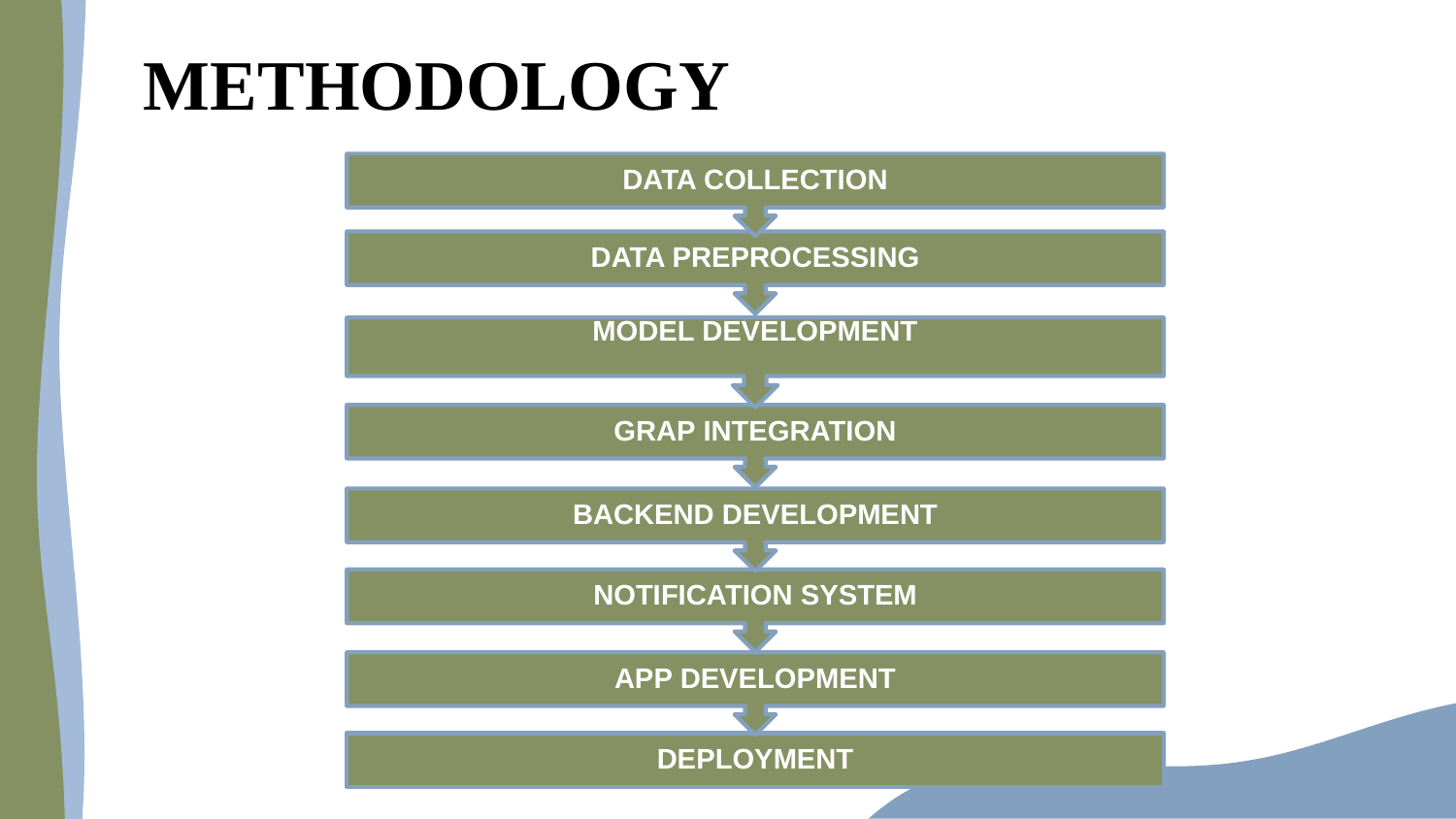

METHODOLOGY
DEPLOYMENT
APP DEVELOPMENT
NOTIFICATION SYSTEM
BACKEND DEVELOPMENT
GRAP INTEGRATION
MODEL DEVELOPMENT

DATA PREPROCESSING
DATA COLLECTION